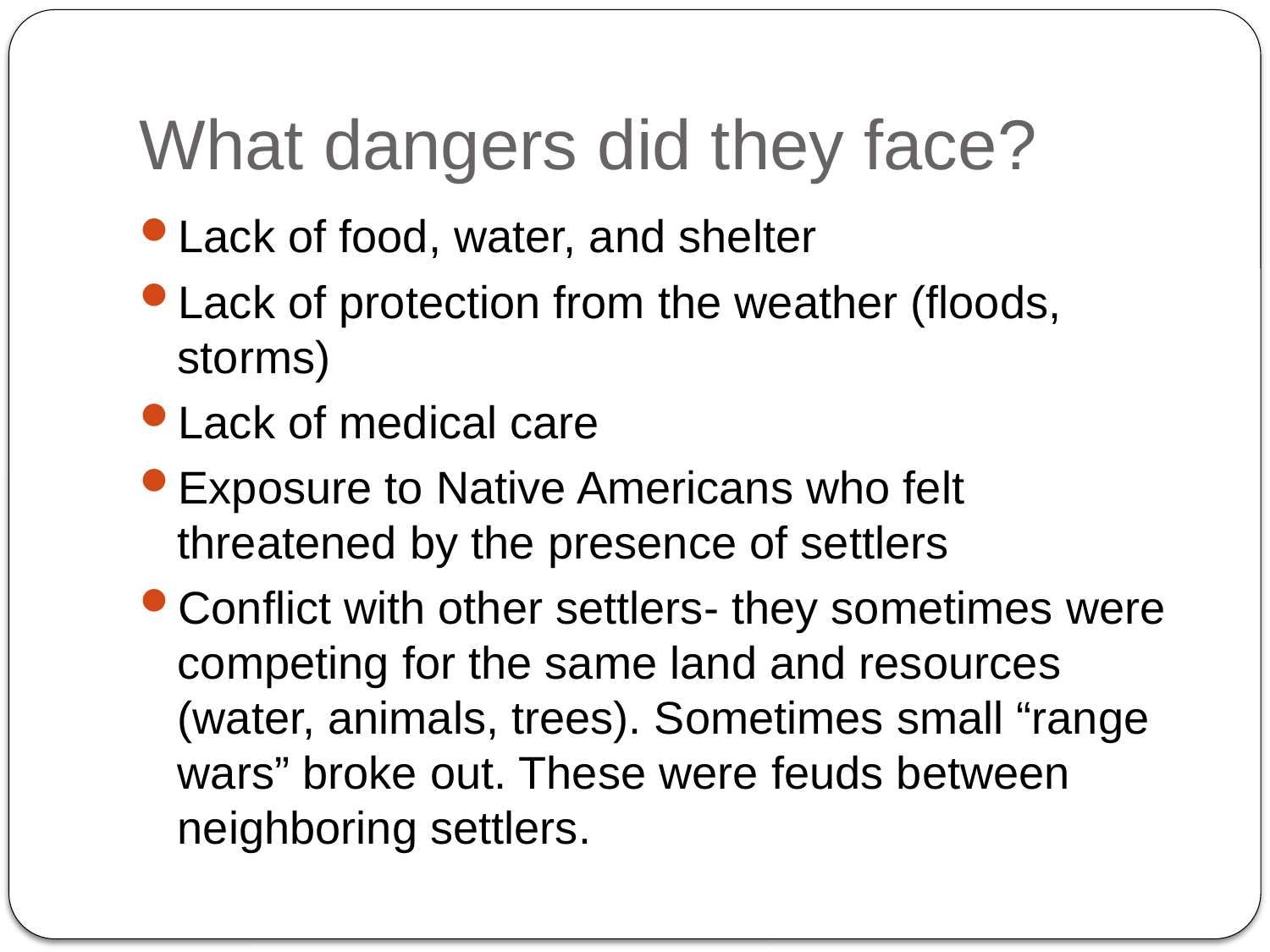

# What dangers did they face?
Lack of food, water, and shelter
Lack of protection from the weather (floods, storms)
Lack of medical care
Exposure to Native Americans who felt threatened by the presence of settlers
Conflict with other settlers- they sometimes were competing for the same land and resources (water, animals, trees). Sometimes small “range wars” broke out. These were feuds between neighboring settlers.